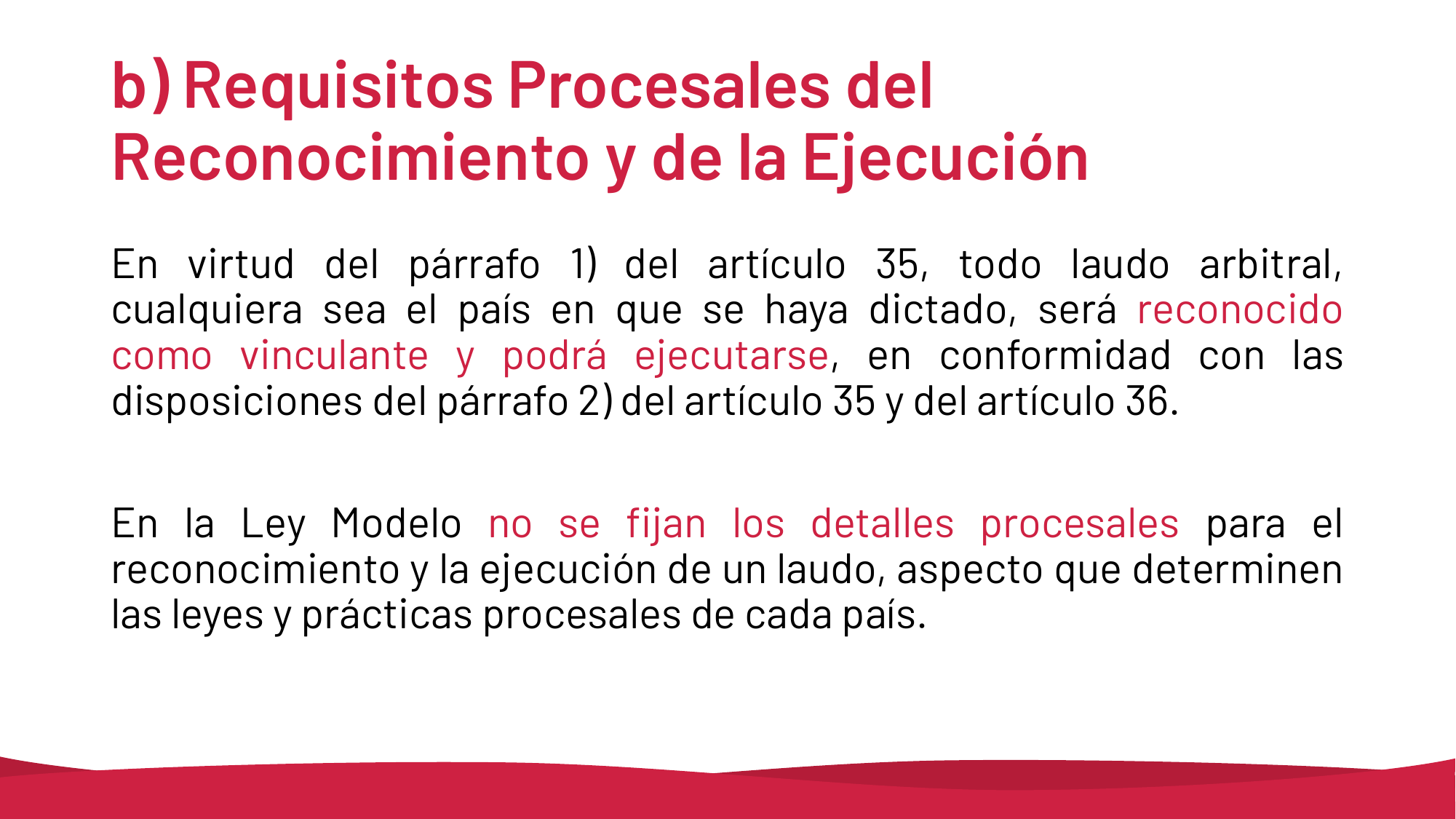

# b) Requisitos Procesales del Reconocimiento y de la Ejecución
En virtud del párrafo 1) del artículo 35, todo laudo arbitral, cualquiera sea el país en que se haya dictado, será reconocido como vinculante y podrá ejecutarse, en conformidad con las disposiciones del párrafo 2) del artículo 35 y del artículo 36.

En la Ley Modelo no se fijan los detalles procesales para el reconocimiento y la ejecución de un laudo, aspecto que determinen las leyes y prácticas procesales de cada país.